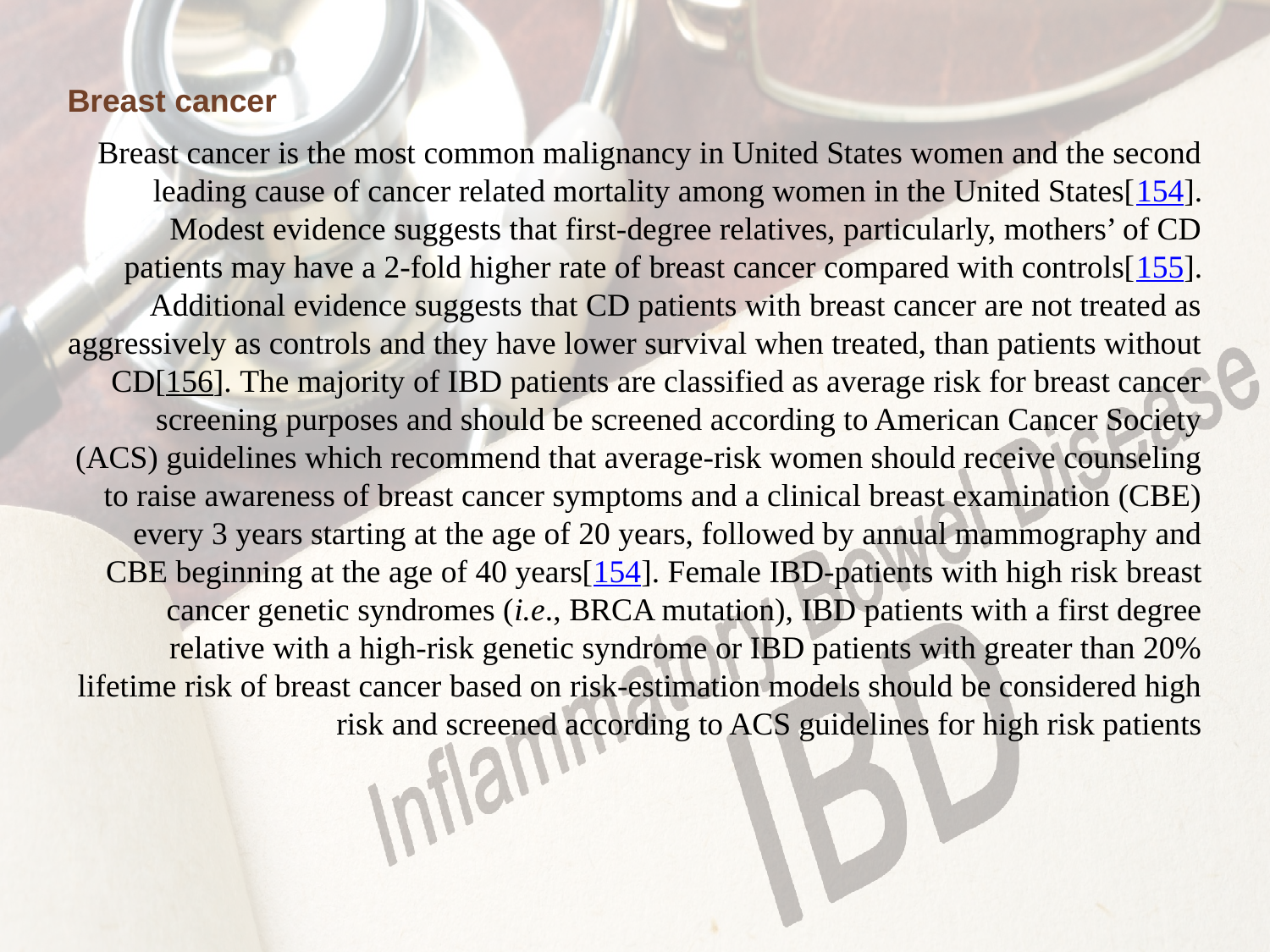

Breast cancer
Breast cancer is the most common malignancy in United States women and the second leading cause of cancer related mortality among women in the United States[154]. Modest evidence suggests that first-degree relatives, particularly, mothers’ of CD patients may have a 2-fold higher rate of breast cancer compared with controls[155]. Additional evidence suggests that CD patients with breast cancer are not treated as aggressively as controls and they have lower survival when treated, than patients without CD[156]. The majority of IBD patients are classified as average risk for breast cancer screening purposes and should be screened according to American Cancer Society (ACS) guidelines which recommend that average-risk women should receive counseling to raise awareness of breast cancer symptoms and a clinical breast examination (CBE) every 3 years starting at the age of 20 years, followed by annual mammography and CBE beginning at the age of 40 years[154]. Female IBD-patients with high risk breast cancer genetic syndromes (i.e., BRCA mutation), IBD patients with a first degree relative with a high-risk genetic syndrome or IBD patients with greater than 20% lifetime risk of breast cancer based on risk-estimation models should be considered high risk and screened according to ACS guidelines for high risk patients